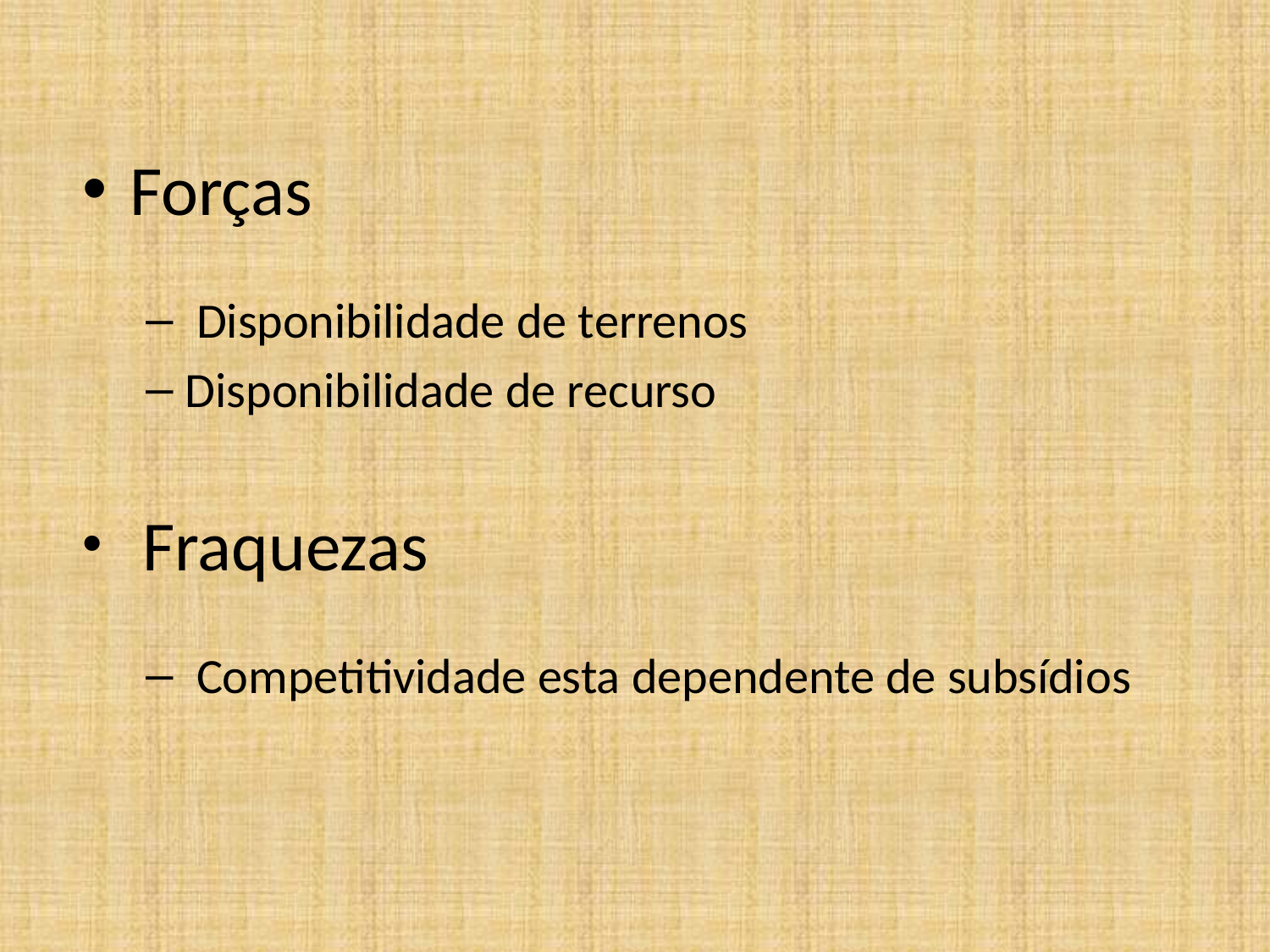

Forças

 Disponibilidade de terrenos
Disponibilidade de recurso

 Fraquezas

 Competitividade esta dependente de subsídios